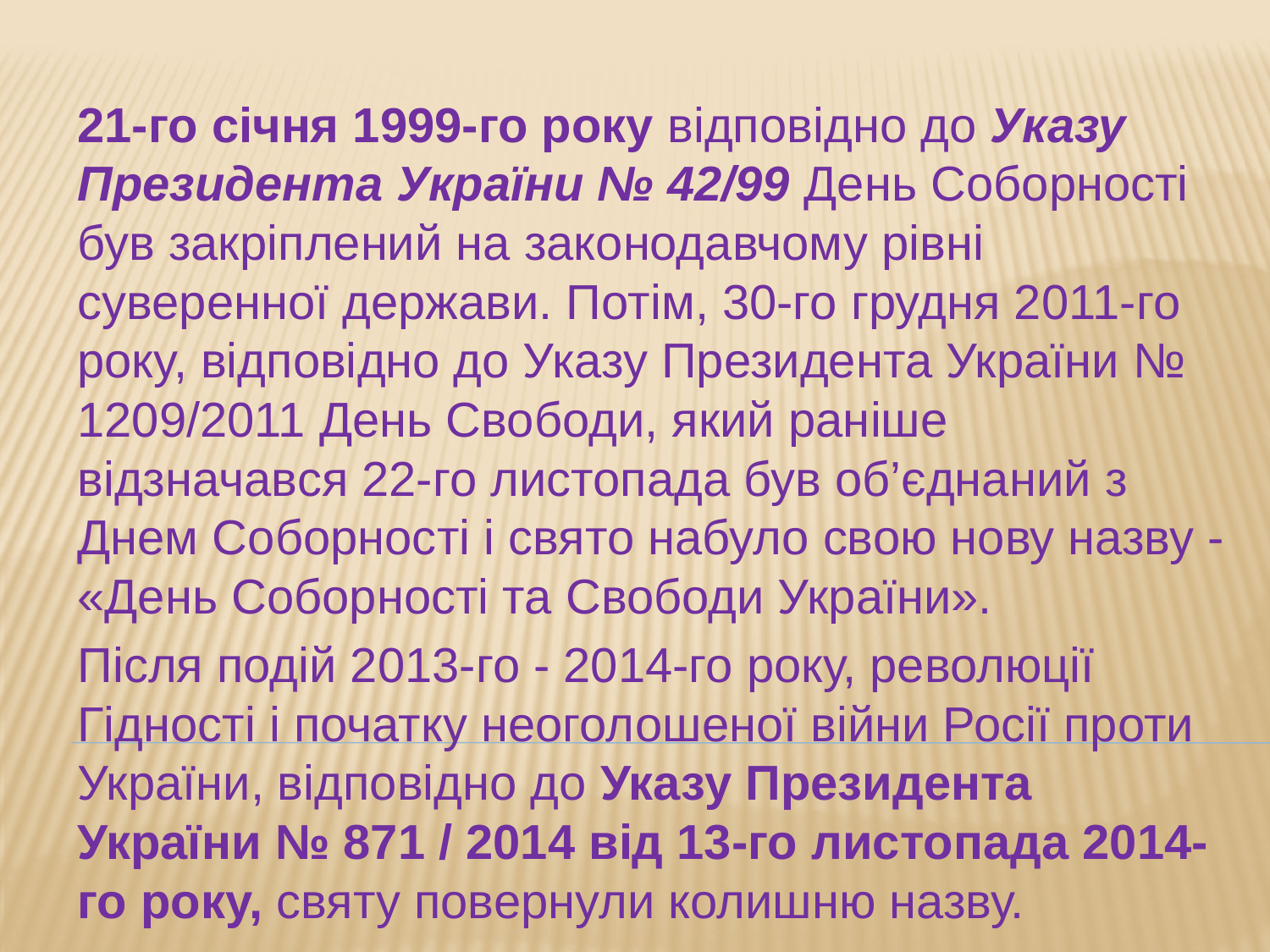

21-го січня 1999-го року відповідно до Указу Президента України № 42/99 День Соборності був закріплений на законодавчому рівні суверенної держави. Потім, 30-го грудня 2011-го року, відповідно до Указу Президента України № 1209/2011 День Свободи, який раніше відзначався 22-го листопада був об’єднаний з Днем Соборності і свято набуло свою нову назву - «День Соборності та Свободи України».
Після подій 2013-го - 2014-го року, революції Гідності і початку неоголошеної війни Росії проти України, відповідно до Указу Президента України № 871 / 2014 від 13-го листопада 2014-го року, святу повернули колишню назву.